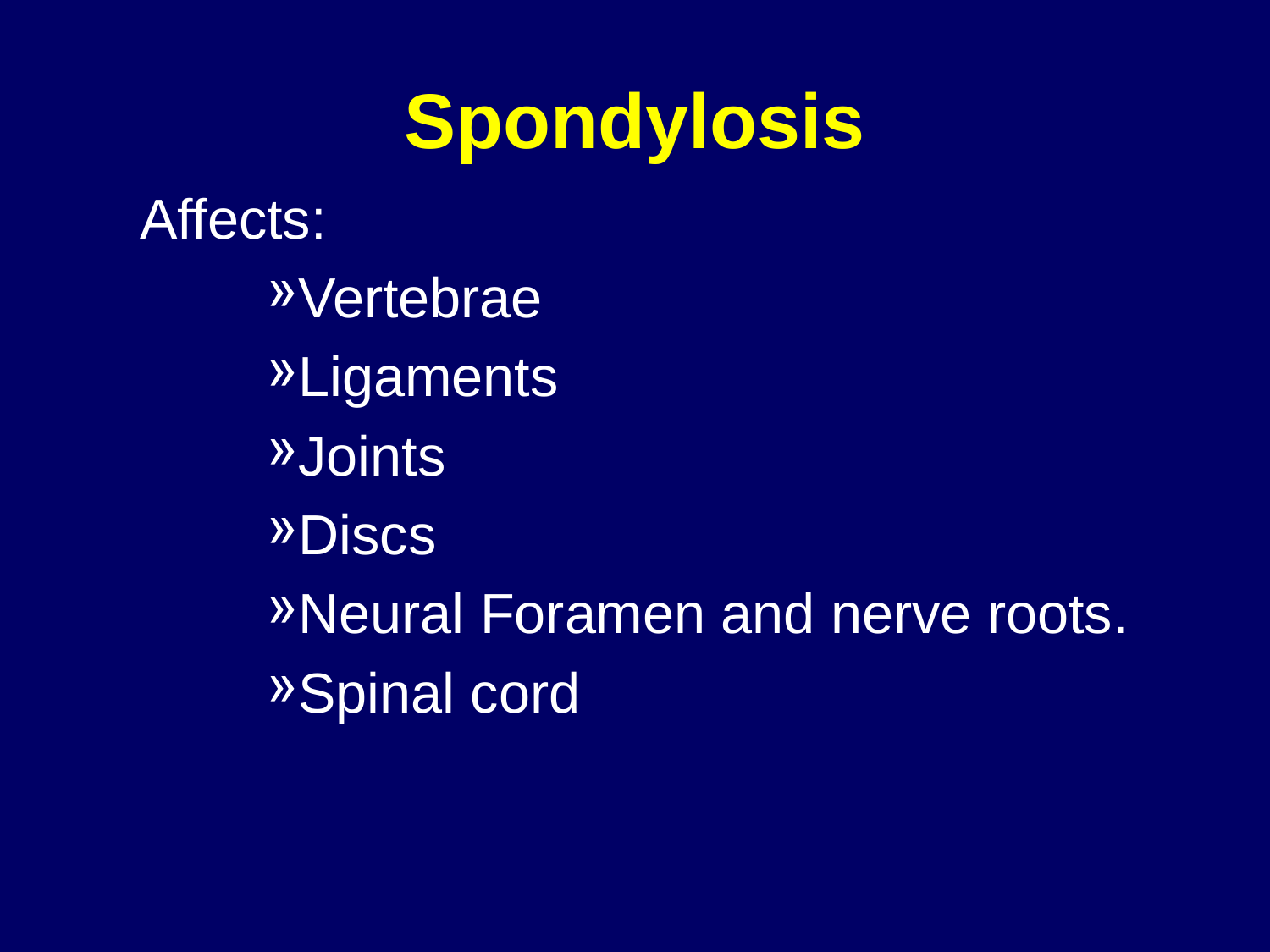

# Spondylosis
	Affects:
Vertebrae
Ligaments
Joints
Discs
Neural Foramen and nerve roots.
Spinal cord